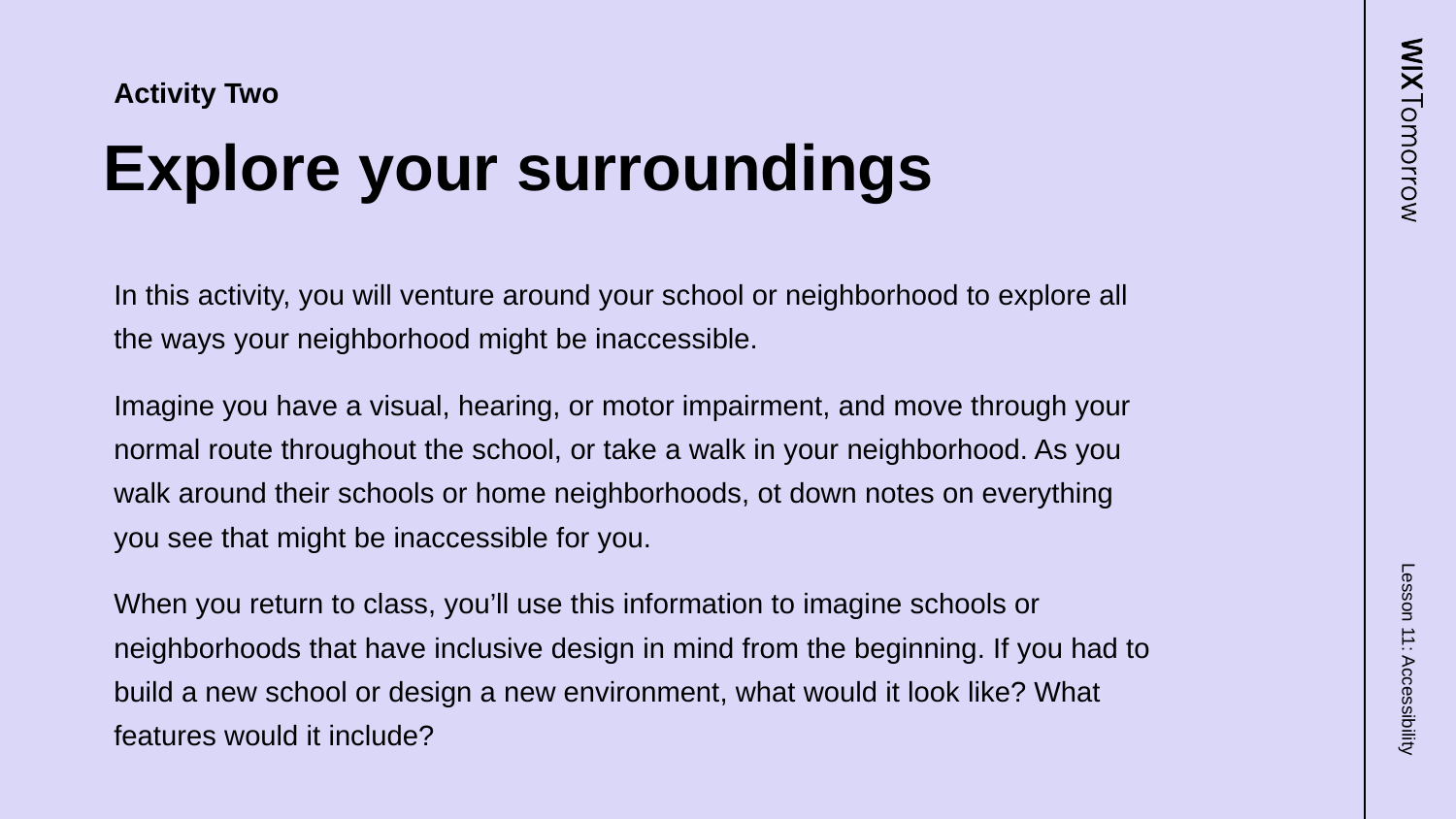

Activity Two
# Explore your surroundings
In this activity, you will venture around your school or neighborhood to explore all the ways your neighborhood might be inaccessible.
Imagine you have a visual, hearing, or motor impairment, and move through your normal route throughout the school, or take a walk in your neighborhood. As you walk around their schools or home neighborhoods, ot down notes on everything you see that might be inaccessible for you.
When you return to class, you’ll use this information to imagine schools or neighborhoods that have inclusive design in mind from the beginning. If you had to build a new school or design a new environment, what would it look like? What features would it include?